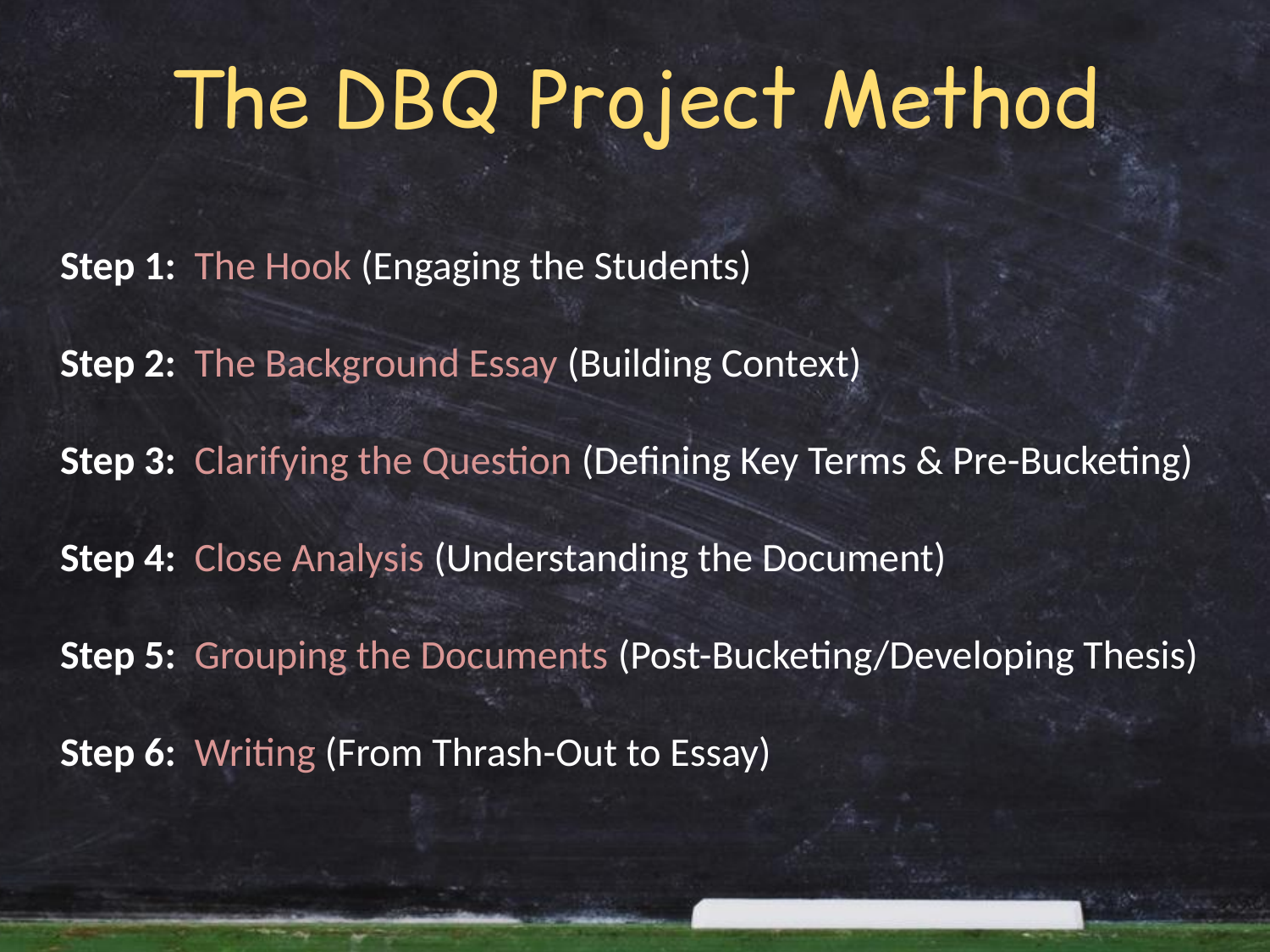

The DBQ Project Method
Step 1:  The Hook (Engaging the Students)
Step 2:  The Background Essay (Building Context)
Step 3:  Clarifying the Question (Defining Key Terms & Pre-Bucketing)
Step 4:  Close Analysis (Understanding the Document)
Step 5:  Grouping the Documents (Post-Bucketing/Developing Thesis)
Step 6:  Writing (From Thrash-Out to Essay)